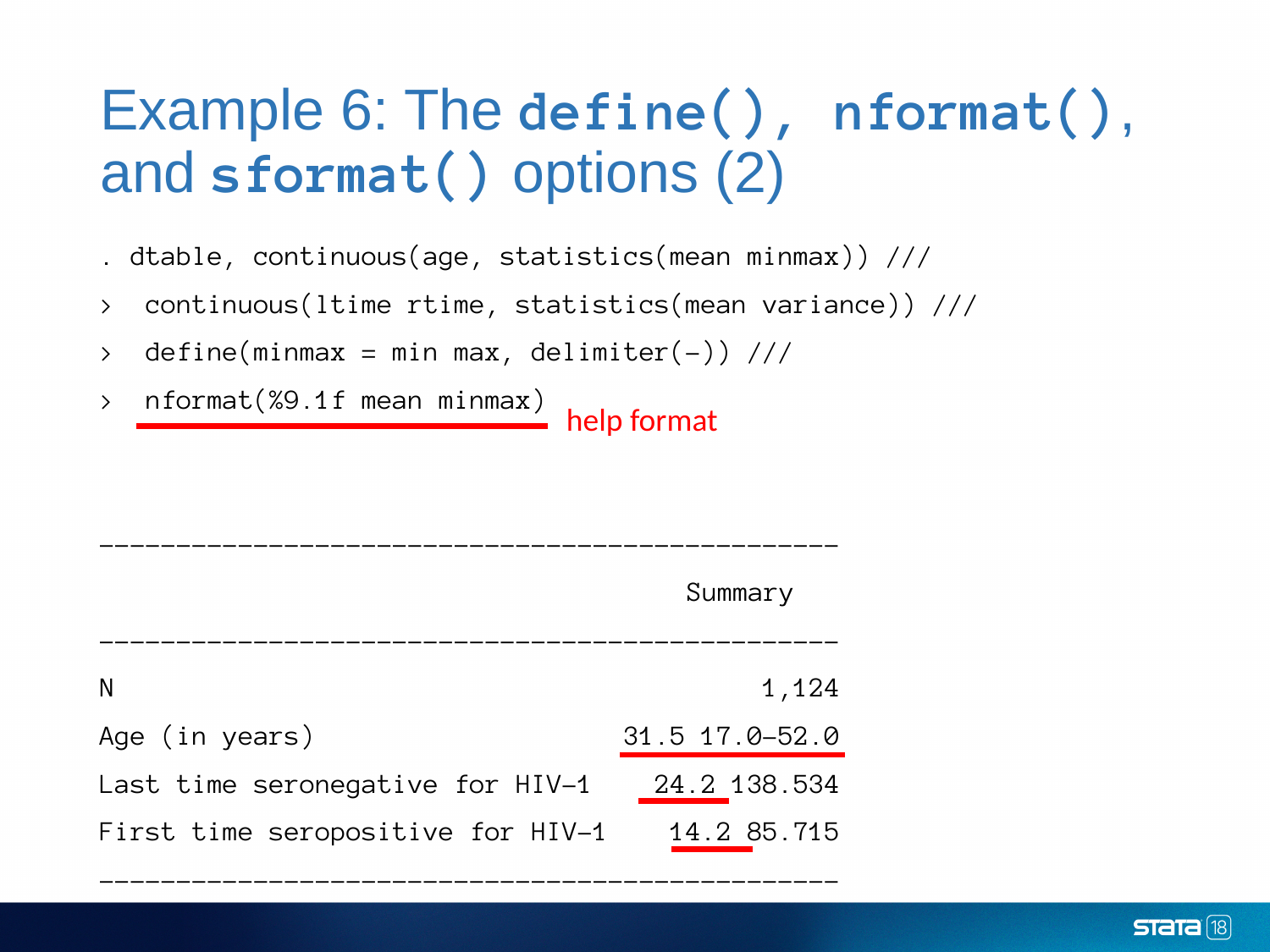

# Example 6: The define(), nformat(), and sformat() options (2)
. dtable, continuous(age, statistics(mean minmax)) ///
>  continuous(ltime rtime, statistics(mean variance)) ///
>  define(minmax = min max, delimiter(-)) ///
>  nformat(%9.1f mean minmax)

------------------------------------------------
                                      Summary
------------------------------------------------
N                                          1,124
Age (in years)                    31.5 17.0-52.0
Last time seronegative for HIV-1    24.2 138.534
First time seropositive for HIV-1    14.2 85.715
------------------------------------------------
help format